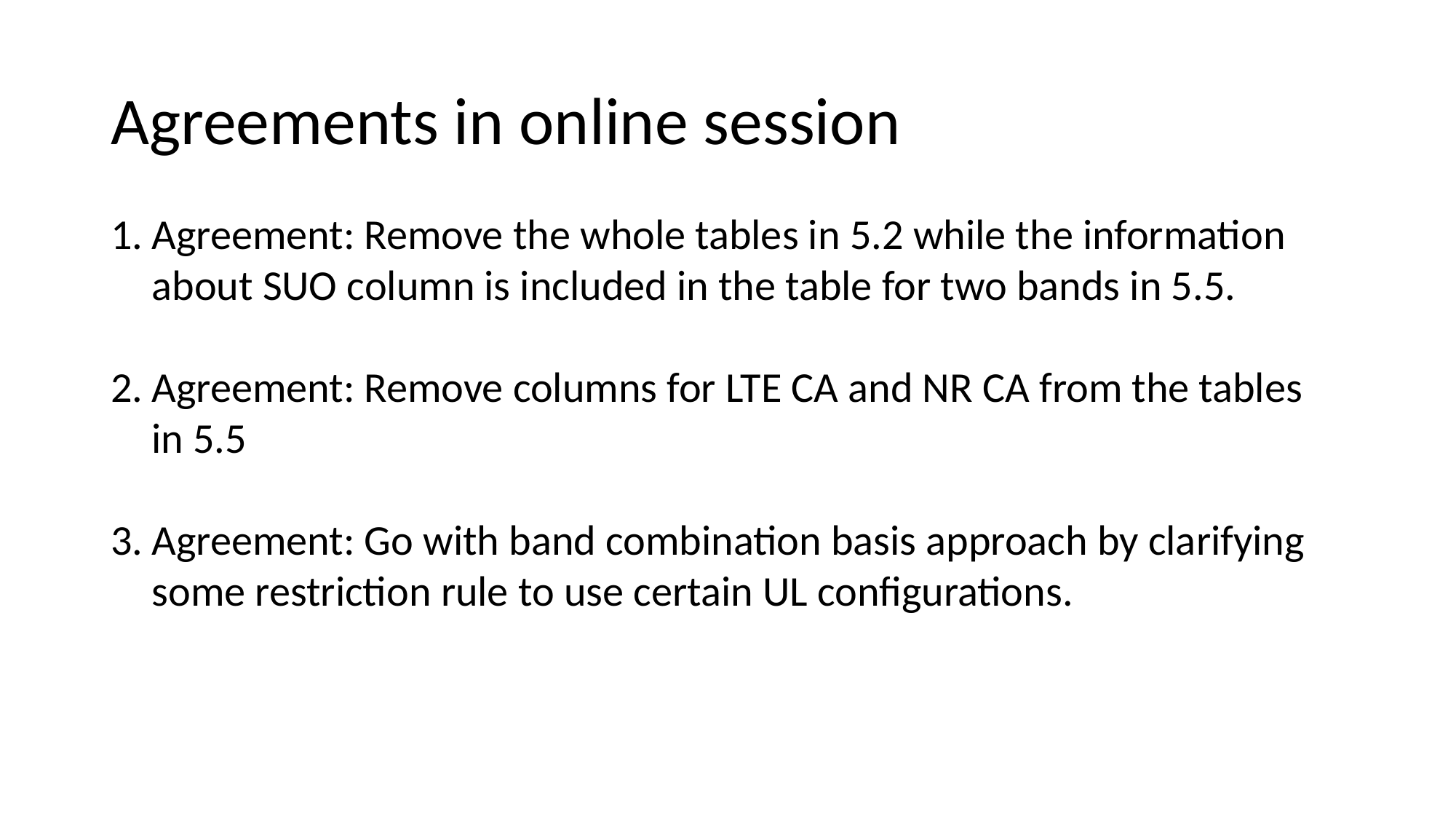

# Agreements in online session
Agreement: Remove the whole tables in 5.2 while the information about SUO column is included in the table for two bands in 5.5.

Agreement: Remove columns for LTE CA and NR CA from the tables in 5.5

Agreement: Go with band combination basis approach by clarifying some restriction rule to use certain UL configurations.